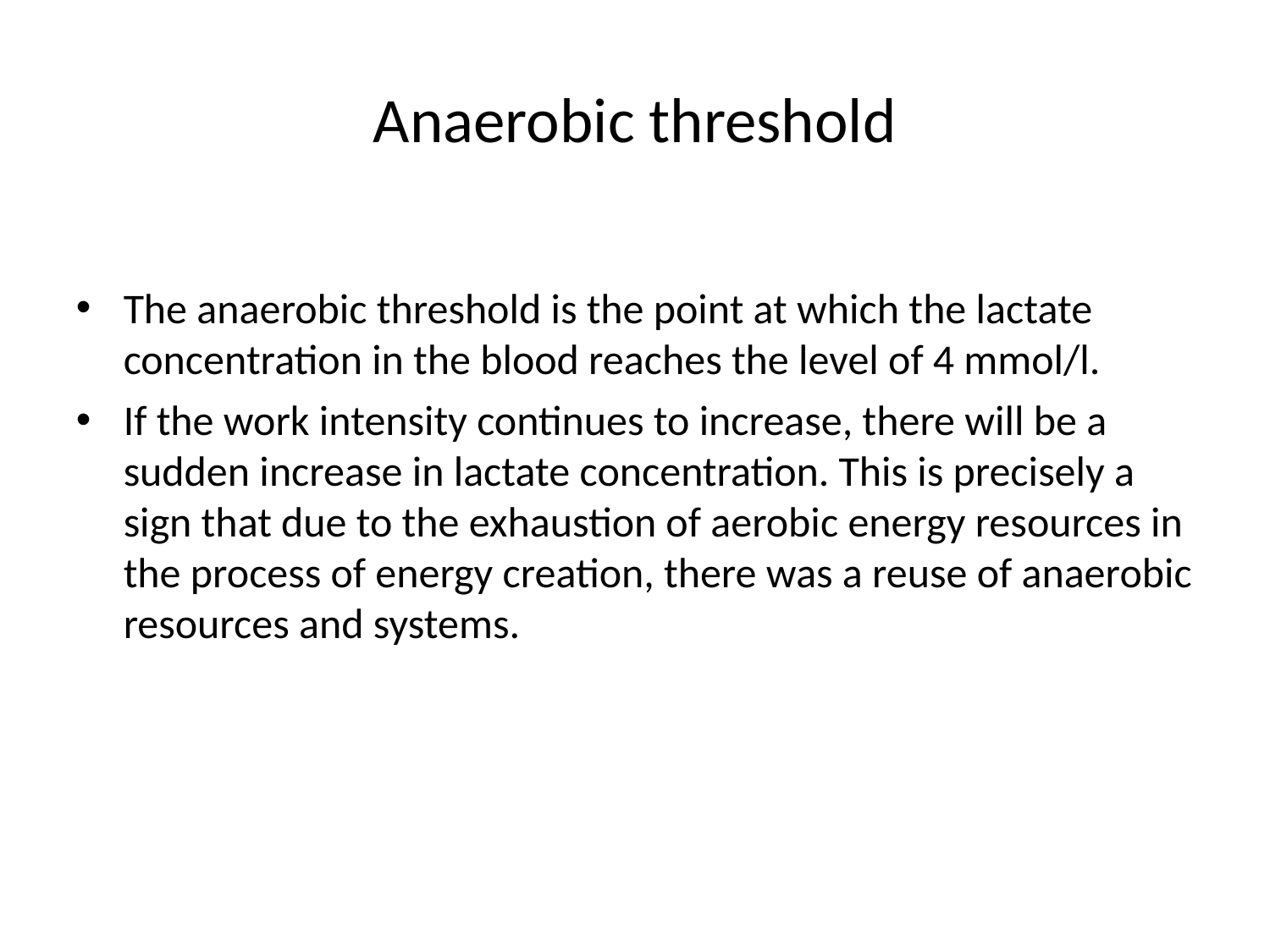

Anaerobic threshold
The anaerobic threshold is the point at which the lactate concentration in the blood reaches the level of 4 mmol/l.
If the work intensity continues to increase, there will be a sudden increase in lactate concentration. This is precisely a sign that due to the exhaustion of aerobic energy resources in the process of energy creation, there was a reuse of anaerobic resources and systems.